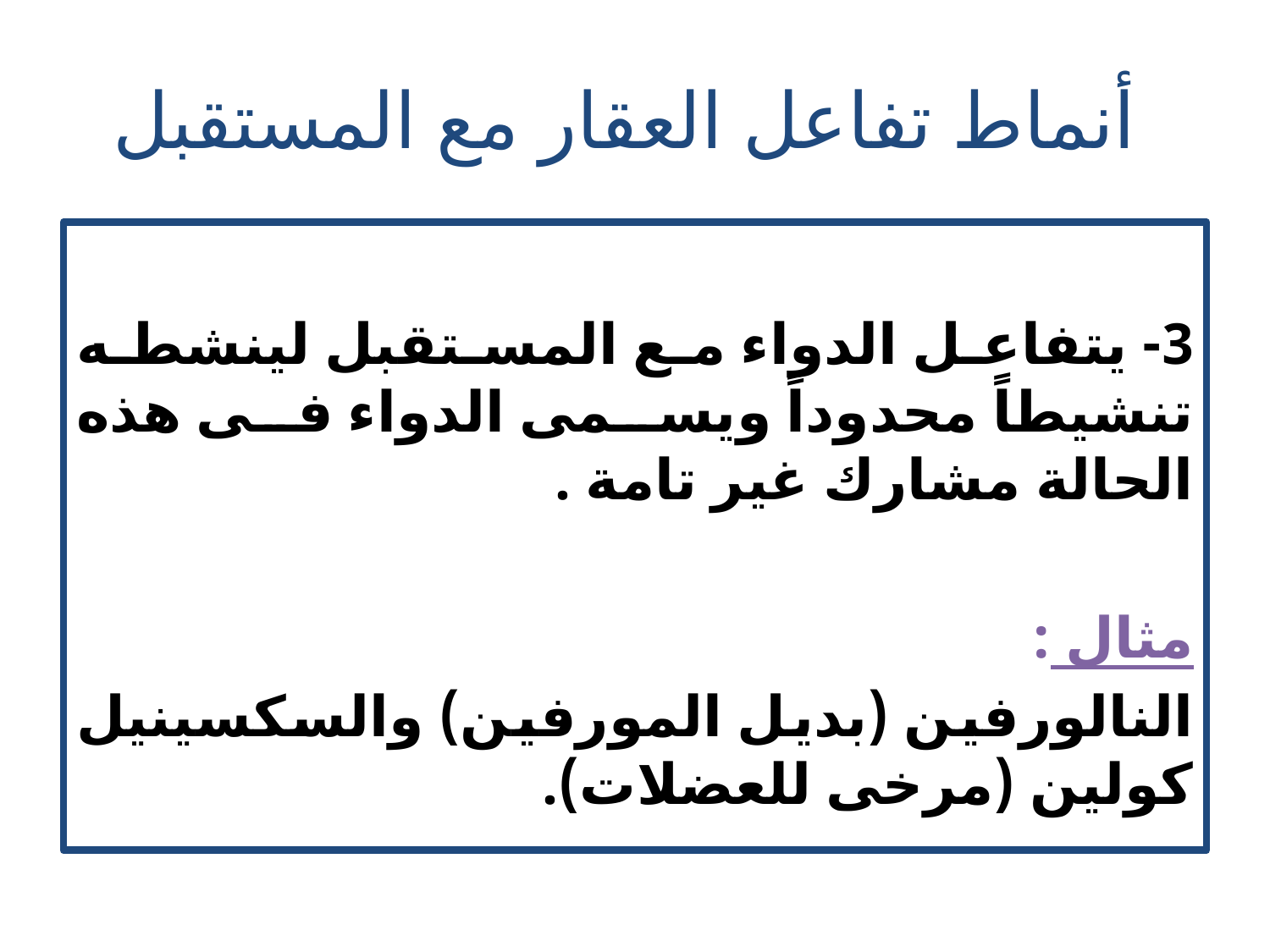

# أنماط تفاعل العقار مع المستقبل

3- يتفاعل الدواء مع المستقبل لينشطه تنشيطاً محدوداً ويسمى الدواء فى هذه الحالة مشارك غير تامة .

مثال :
النالورفين (بديل المورفين) والسكسينيل كولين (مرخى للعضلات).